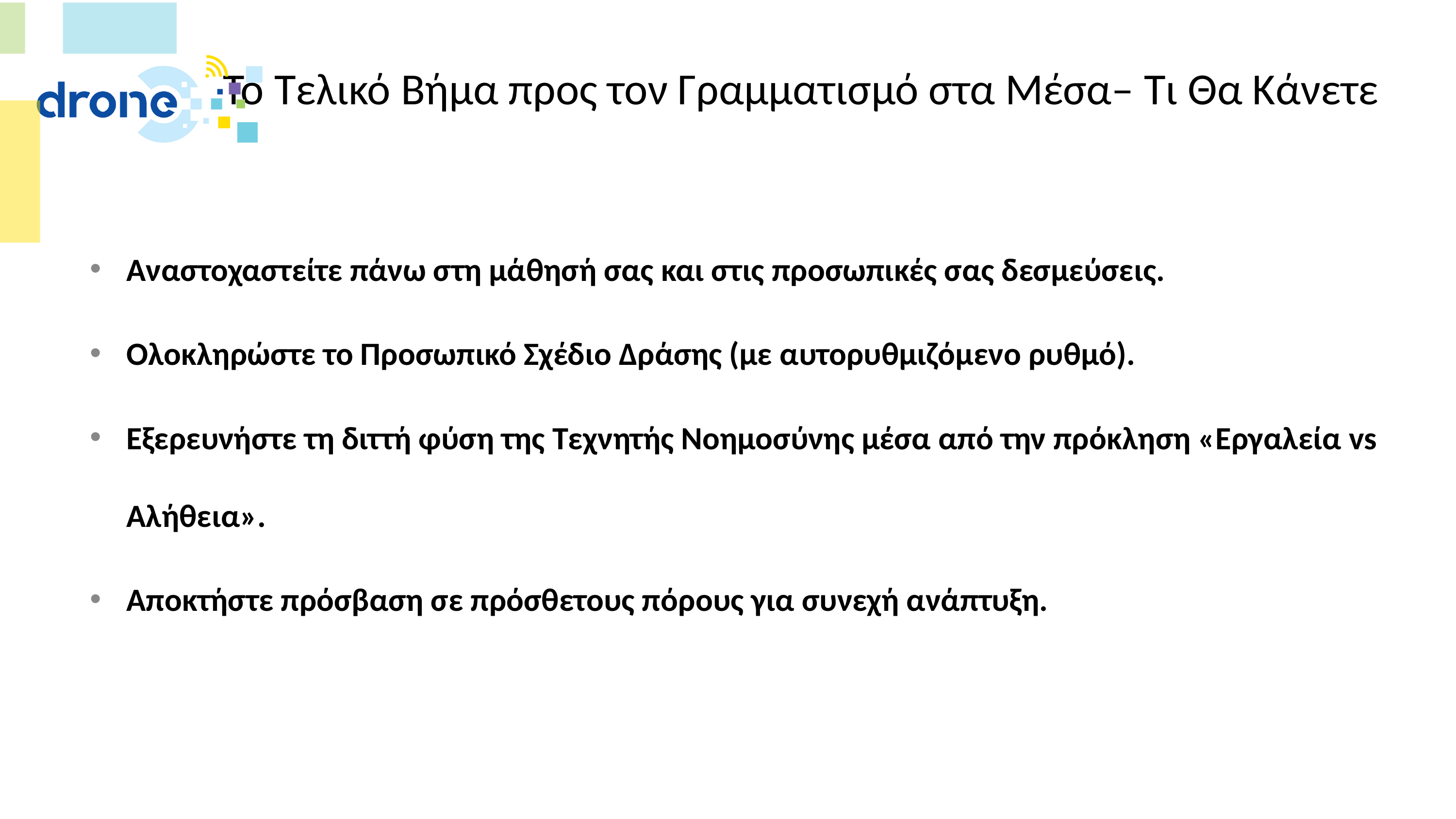

# Το Τελικό Βήμα προς τον Γραμματισμό στα Μέσα– Τι Θα Κάνετε

Αναστοχαστείτε πάνω στη μάθησή σας και στις προσωπικές σας δεσμεύσεις.
Ολοκληρώστε το Προσωπικό Σχέδιο Δράσης (με αυτορυθμιζόμενο ρυθμό).
Εξερευνήστε τη διττή φύση της Τεχνητής Νοημοσύνης μέσα από την πρόκληση «Εργαλεία vs Αλήθεια».
Αποκτήστε πρόσβαση σε πρόσθετους πόρους για συνεχή ανάπτυξη.